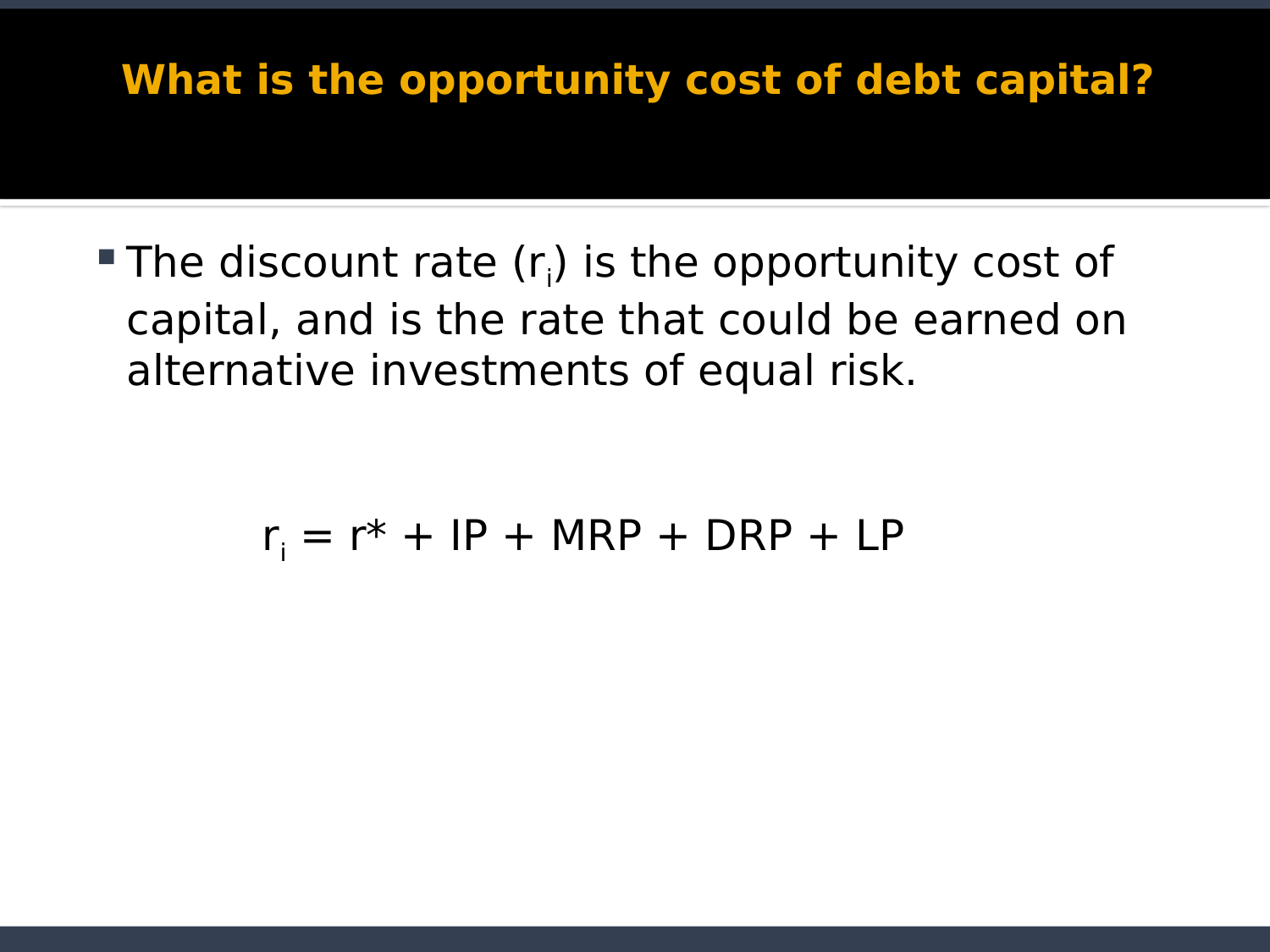

# What is the opportunity cost of debt capital?
The discount rate (ri) is the opportunity cost of capital, and is the rate that could be earned on alternative investments of equal risk.

	   ri = r* + IP + MRP + DRP + LP